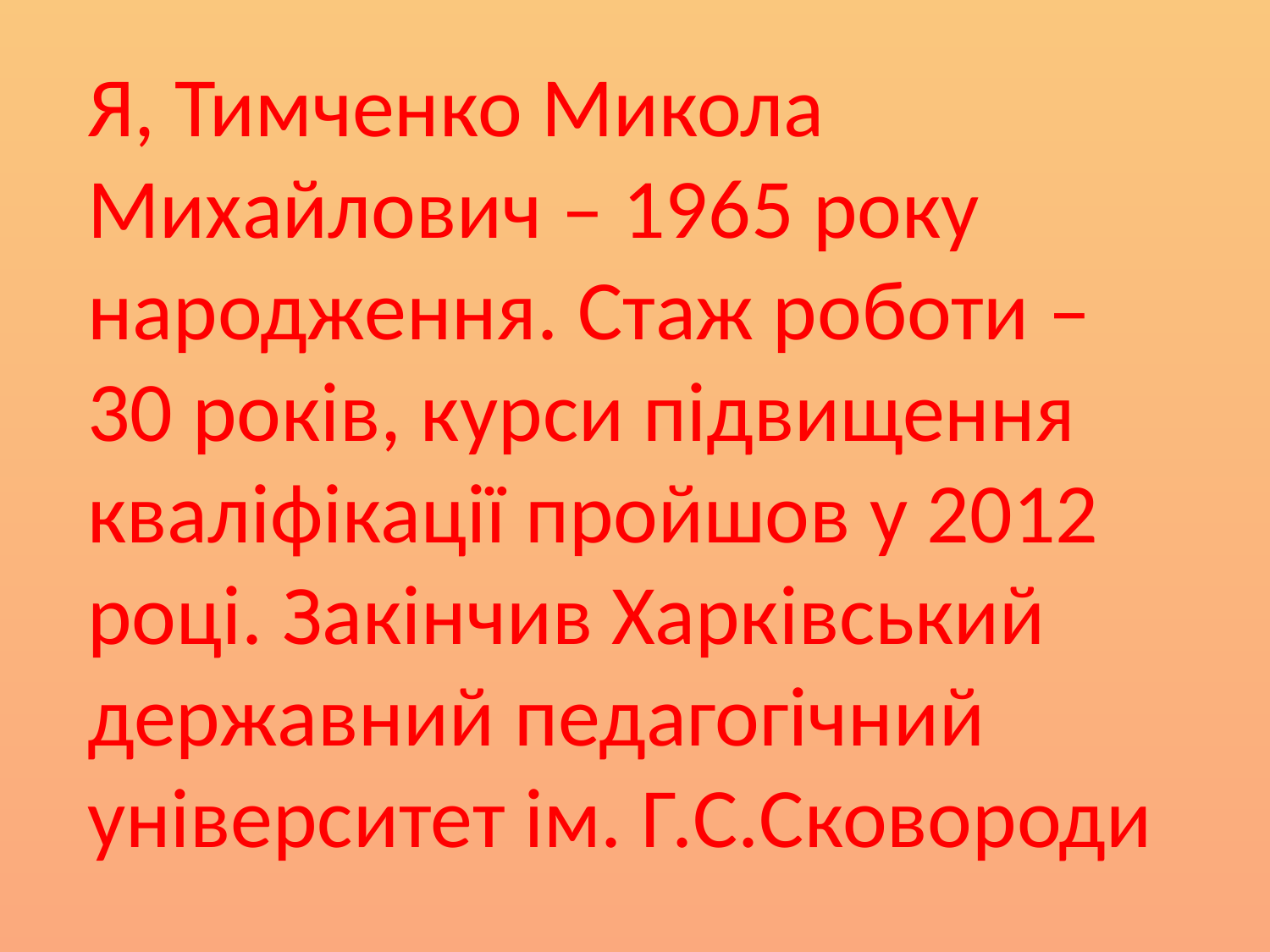

Я, Тимченко Микола Михайлович – 1965 року народження. Стаж роботи –
30 років, курси підвищення кваліфікації пройшов у 2012 році. Закінчив Харківський державний педагогічний університет ім. Г.С.Сковороди